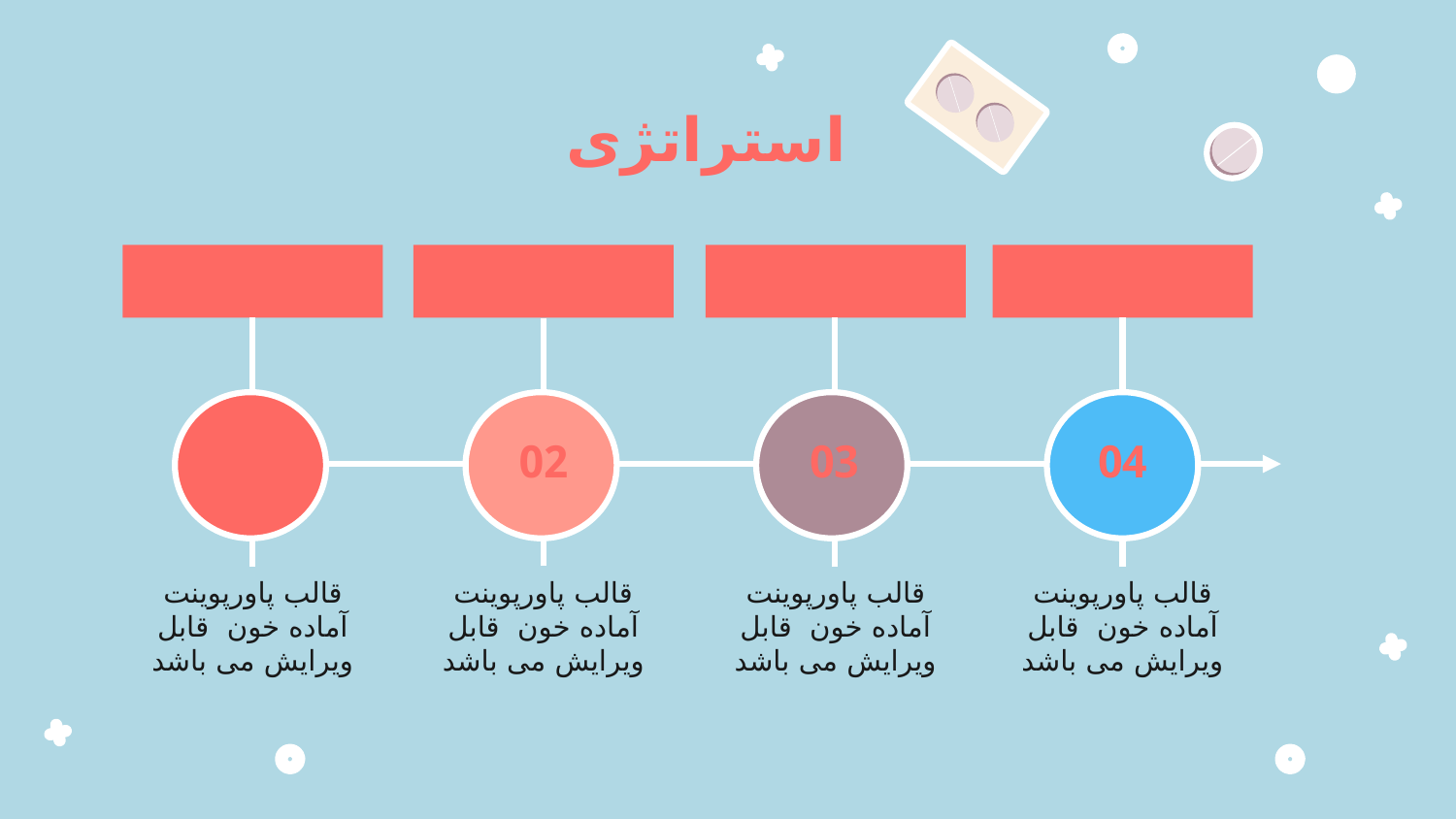

# استراتژی

عنوان
عنوان
عنوان
عنوان

01
02
03
04
قالب پاورپوینت آماده خون  قابل ویرایش می باشد
قالب پاورپوینت آماده خون  قابل ویرایش می باشد
قالب پاورپوینت آماده خون  قابل ویرایش می باشد
قالب پاورپوینت آماده خون  قابل ویرایش می باشد